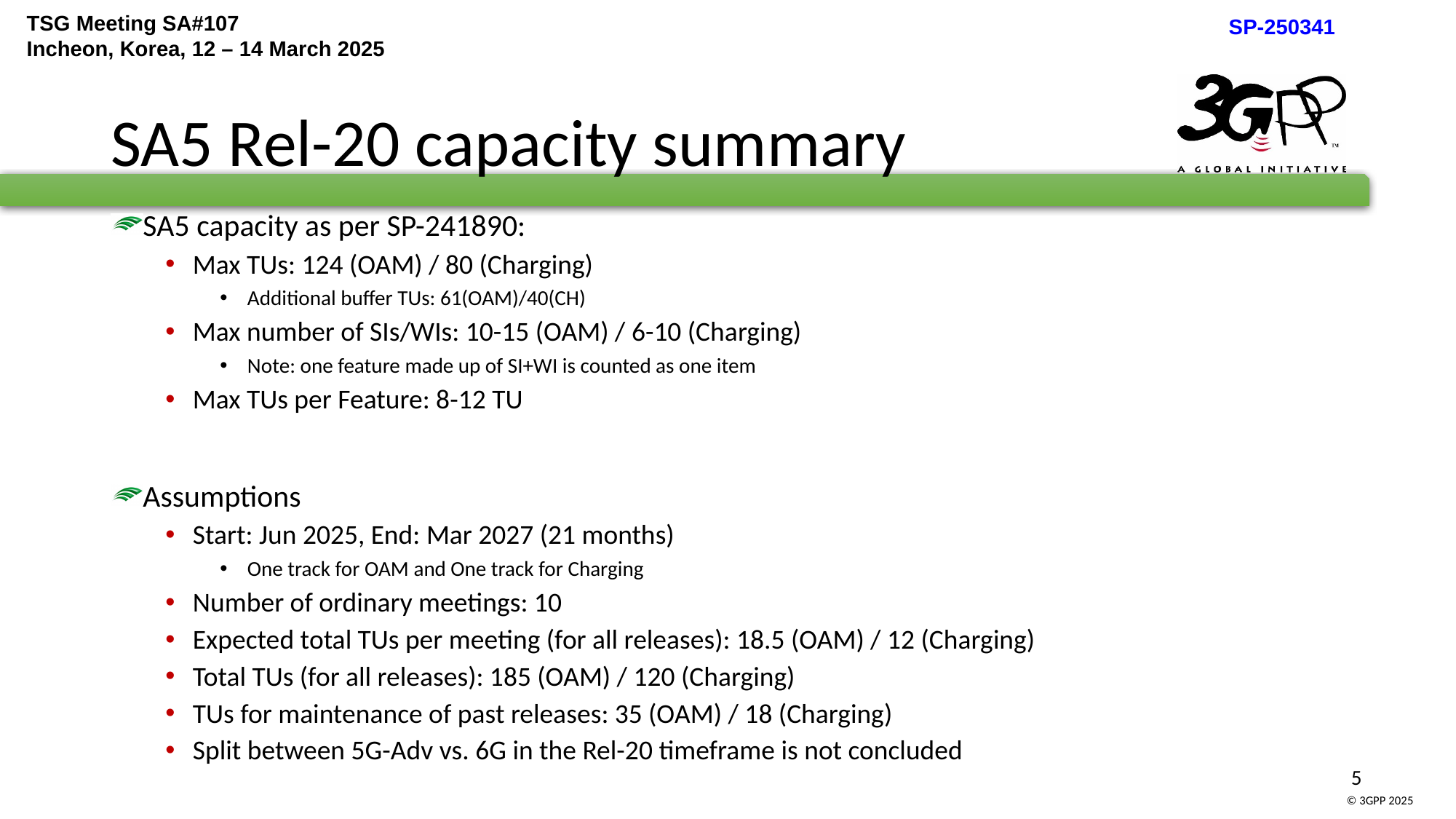

# SA5 Rel-20 capacity summary
SA5 capacity as per SP-241890:
Max TUs: 124 (OAM) / 80 (Charging)
Additional buffer TUs: 61(OAM)/40(CH)
Max number of SIs/WIs: 10-15 (OAM) / 6-10 (Charging)
Note: one feature made up of SI+WI is counted as one item
Max TUs per Feature: 8-12 TU

Assumptions
Start: Jun 2025, End: Mar 2027 (21 months)
One track for OAM and One track for Charging
Number of ordinary meetings: 10
Expected total TUs per meeting (for all releases): 18.5 (OAM) / 12 (Charging)
Total TUs (for all releases): 185 (OAM) / 120 (Charging)
TUs for maintenance of past releases: 35 (OAM) / 18 (Charging)
Split between 5G-Adv vs. 6G in the Rel-20 timeframe is not concluded